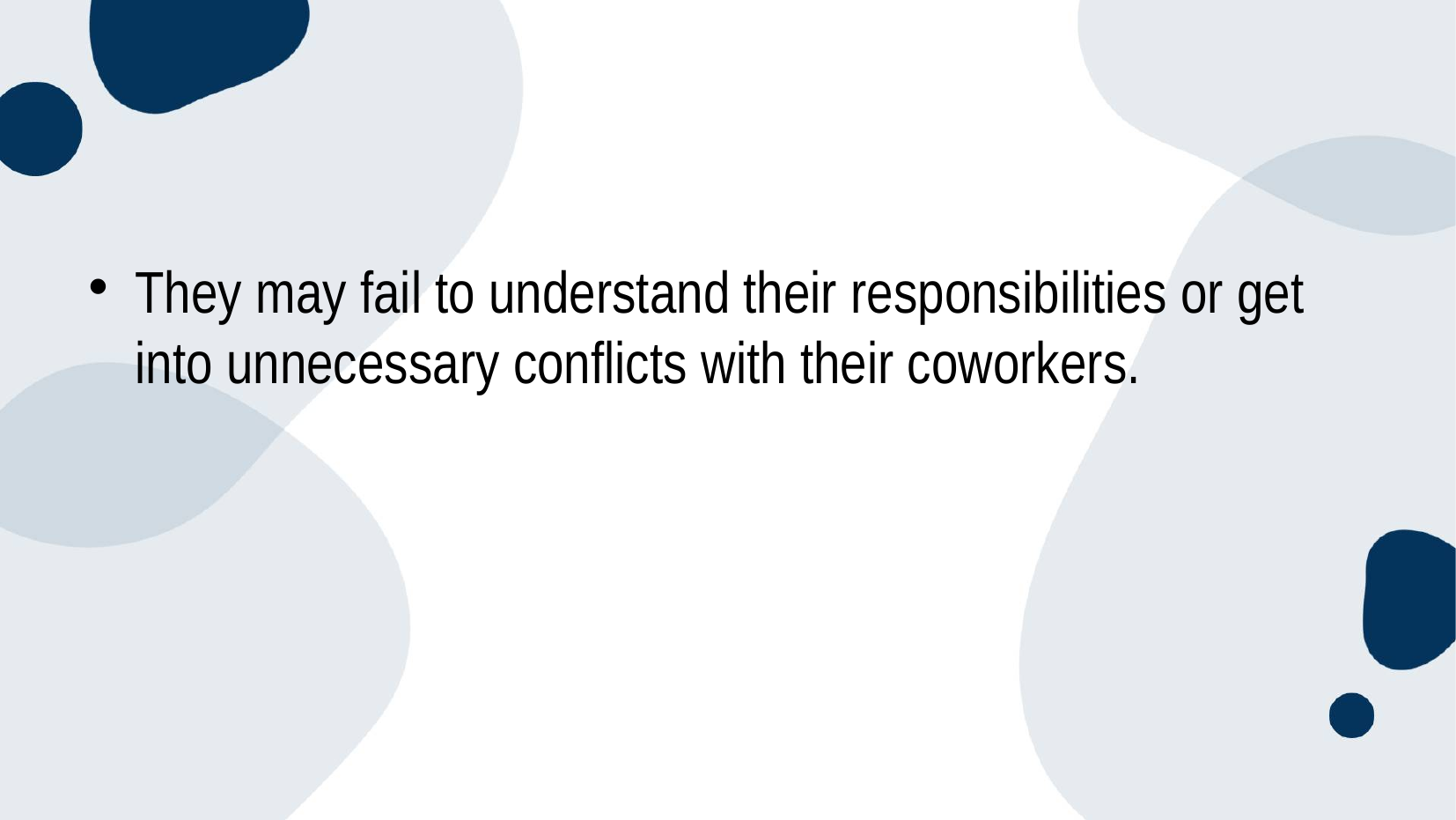

#
They may fail to understand their responsibilities or get into unnecessary conflicts with their coworkers.